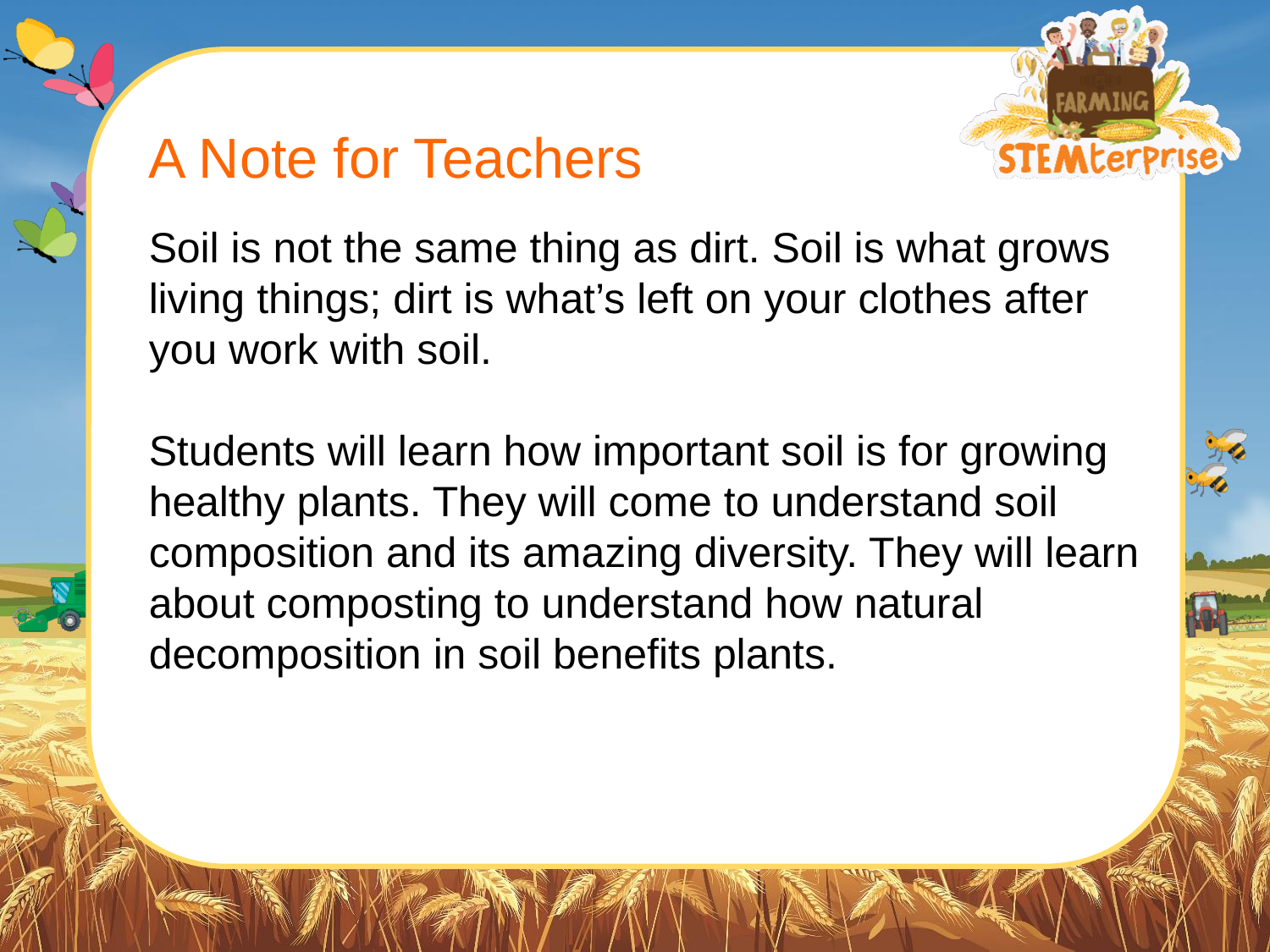

# A Note for Teachers
Soil is not the same thing as dirt. Soil is what grows living things; dirt is what’s left on your clothes after you work with soil.

Students will learn how important soil is for growing healthy plants. They will come to understand soil composition and its amazing diversity. They will learn about composting to understand how natural decomposition in soil benefits plants.